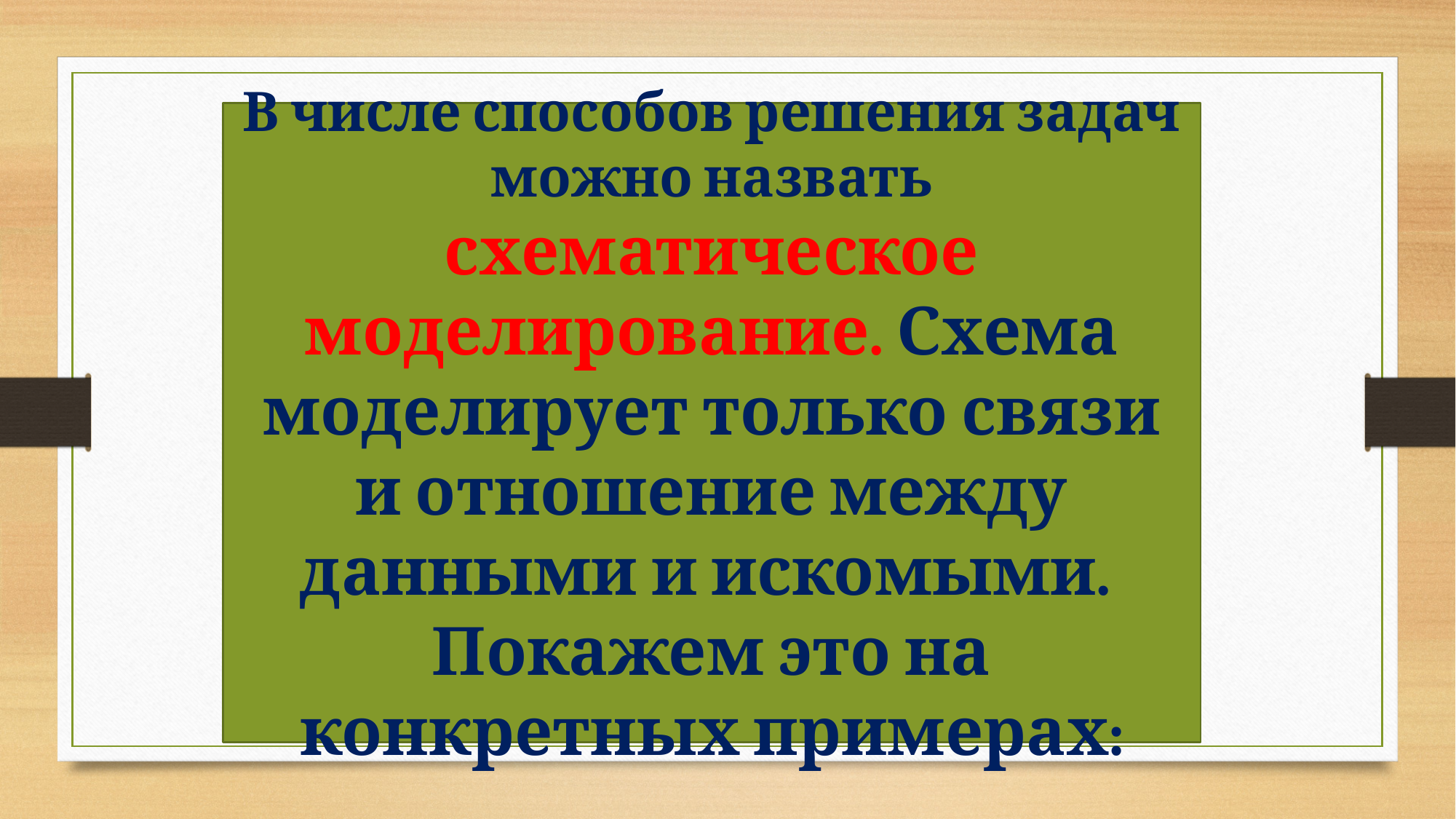

В числе способов решения задач можно назвать схематическое моделирование. Схема моделирует только связи и отношение между данными и искомыми.
Покажем это на конкретных примерах: